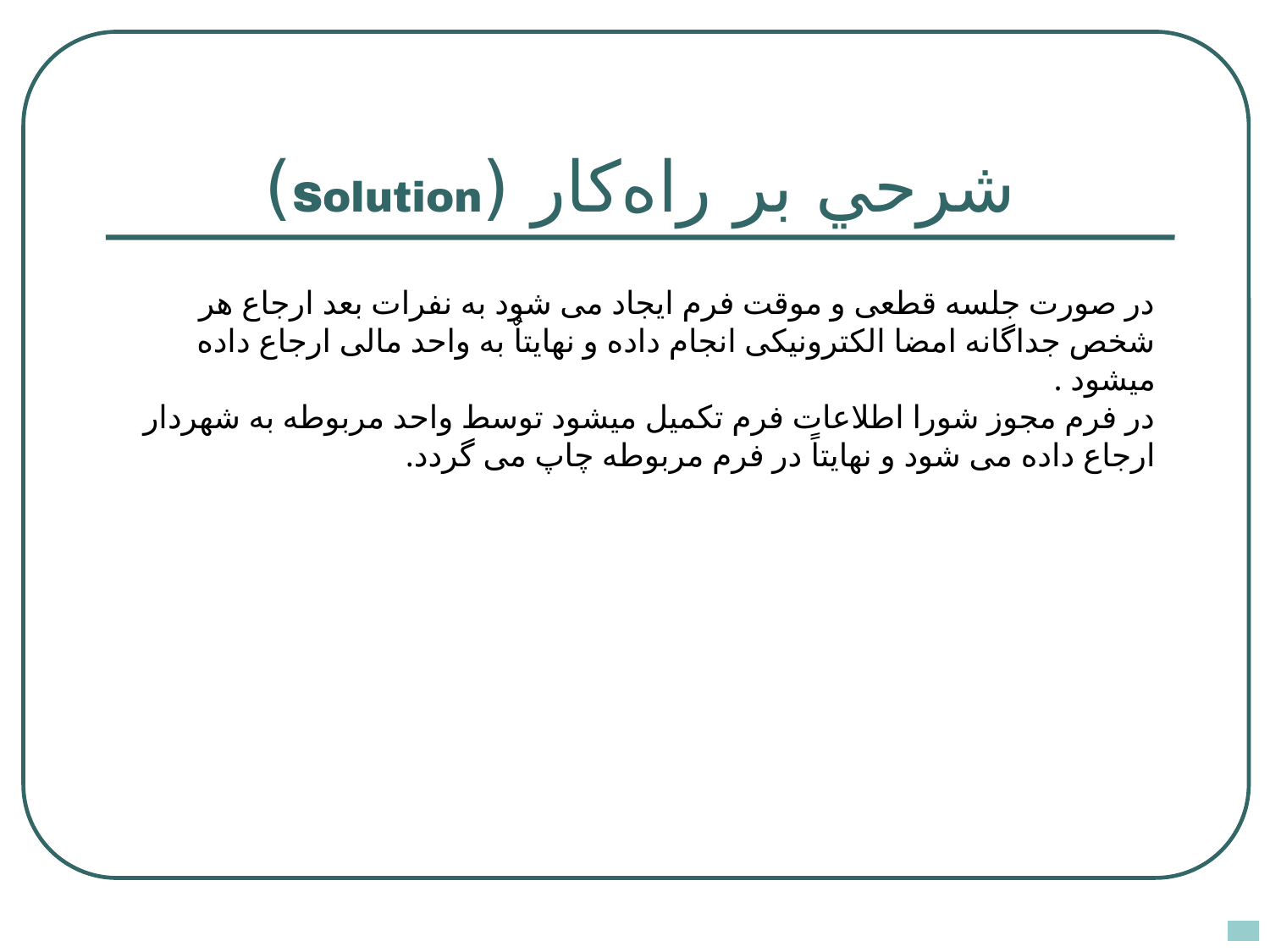

# شرحي بر راه‌كار (Solution)
در صورت جلسه قطعی و موقت فرم ایجاد می شود به نفرات بعد ارجاع هر شخص جداگانه امضا الکترونیکی انجام داده و نهایتاٌ به واحد مالی ارجاع داده میشود .
در فرم مجوز شورا اطلاعات فرم تکمیل میشود توسط واحد مربوطه به شهردار ارجاع داده می شود و نهایتاً در فرم مربوطه چاپ می گردد.